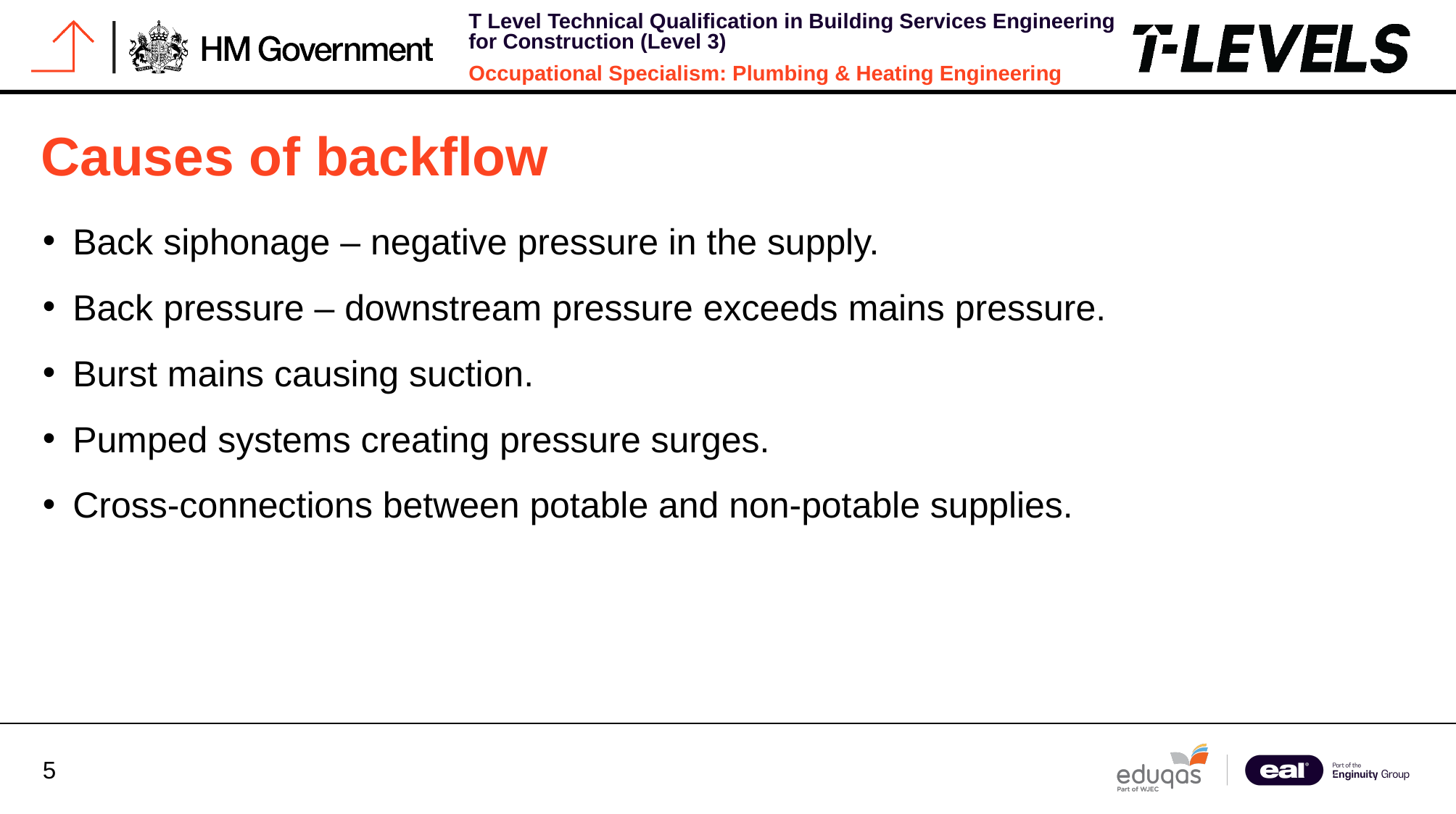

# Causes of backflow
Back siphonage – negative pressure in the supply.
Back pressure – downstream pressure exceeds mains pressure.
Burst mains causing suction.
Pumped systems creating pressure surges.
Cross-connections between potable and non-potable supplies.